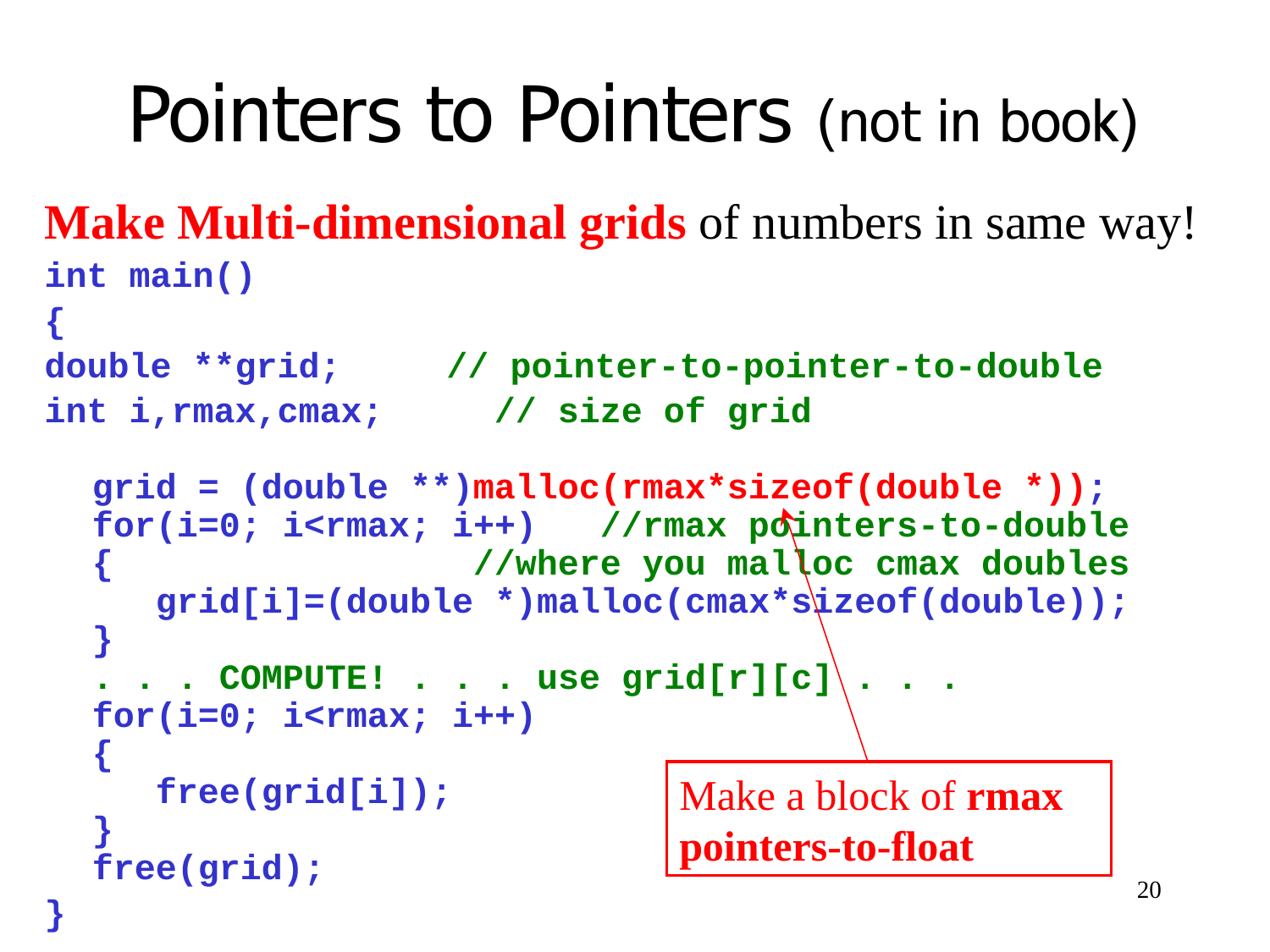

# Pointers to Pointers (not in book)
Make Multi-dimensional grids of numbers in same way!
int main()
{
double **grid;     // pointer-to-pointer-to-double
int i,rmax,cmax;	 // size of grid
grid = (double **)malloc(rmax*sizeof(double *));
for(i=0; i<rmax; i++)	//rmax pointers-to-double
{                	//where you malloc cmax doubles
   grid[i]=(double *)malloc(cmax*sizeof(double));
}
. . . COMPUTE! . . . use grid[r][c] . . .
for(i=0; i<rmax; i++)
{
   free(grid[i]);
}
free(grid);
}

Make a block of rmax pointers-to-float
20